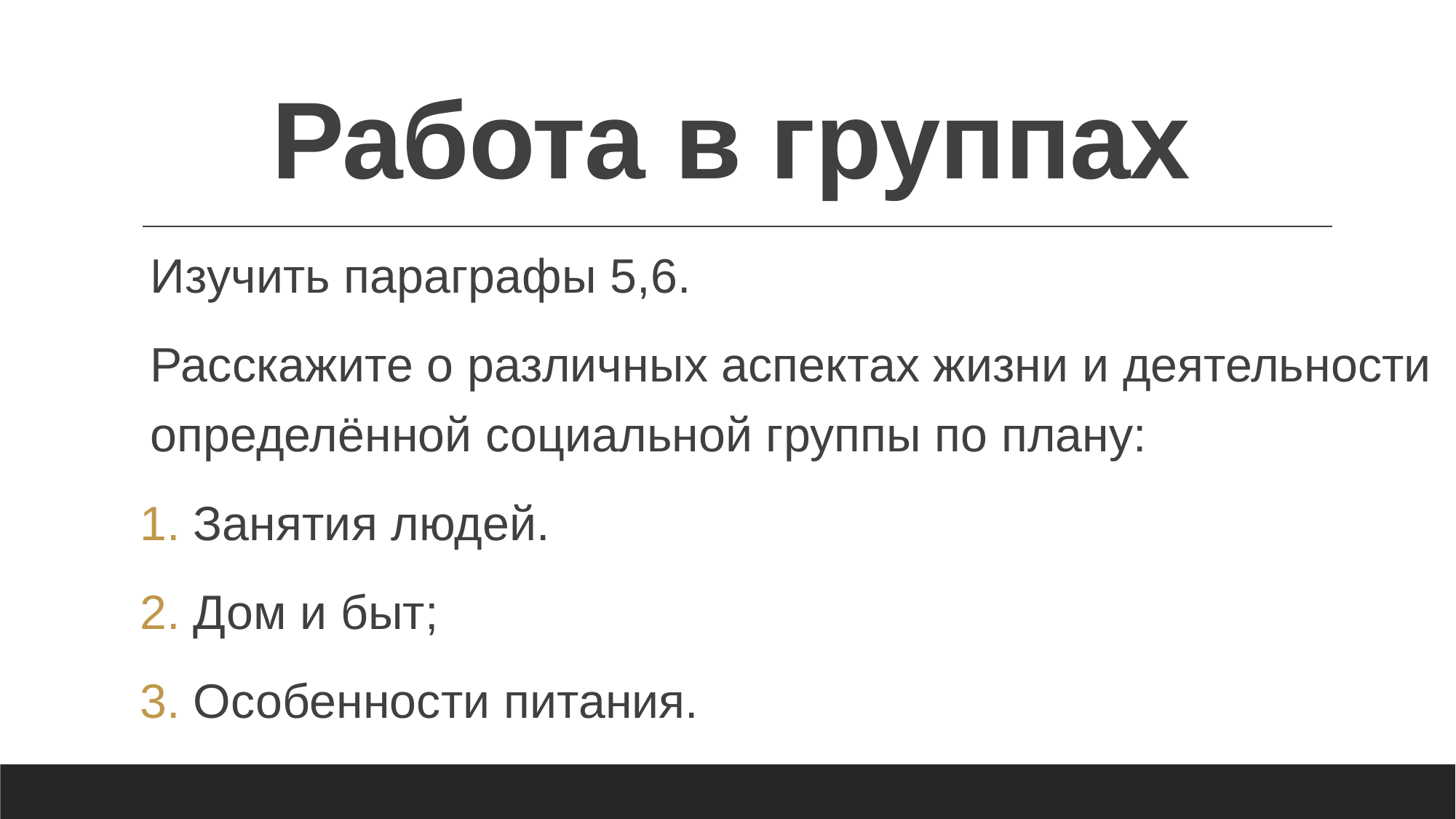

# Работа в группах
Изучить параграфы 5,6.
Расскажите о различных аспектах жизни и деятельности определённой социальной группы по плану:
Занятия людей.
Дом и быт;
Особенности питания.